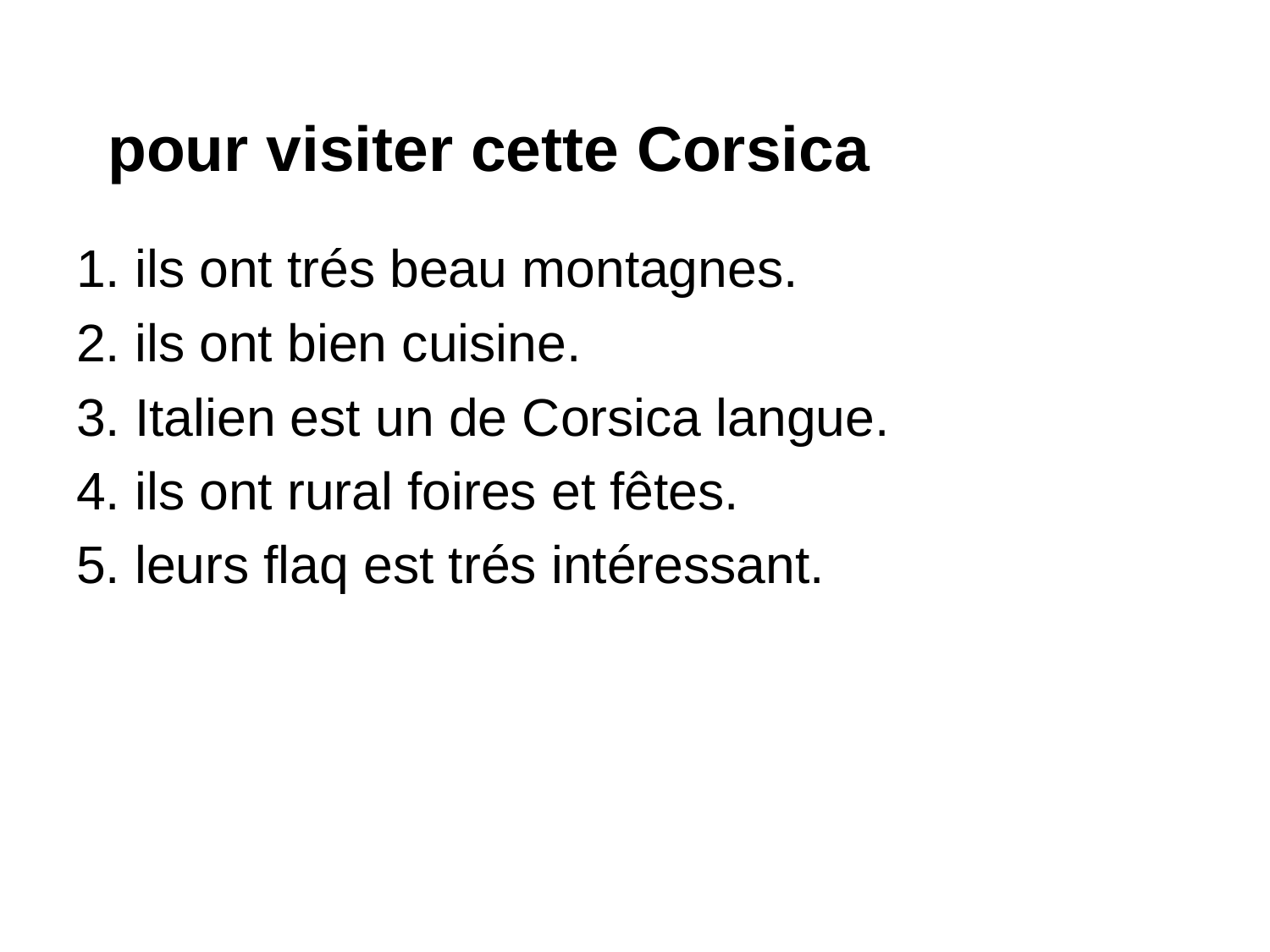

# pour visiter cette Corsica
1. ils ont trés beau montagnes.
2. ils ont bien cuisine.
3. Italien est un de Corsica langue.
4. ils ont rural foires et fêtes.
5. leurs flaq est trés intéressant.